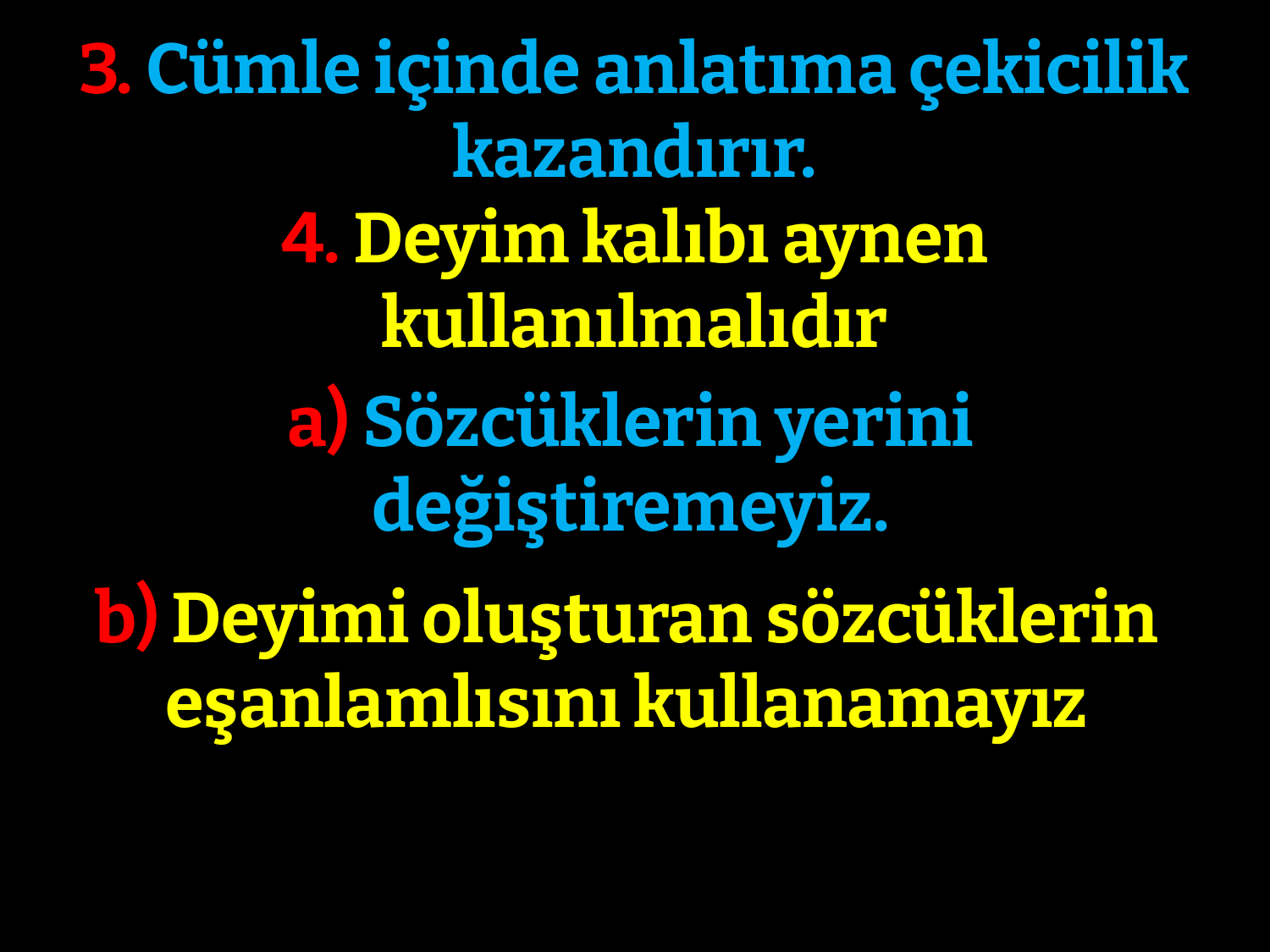

3. Cümle içinde anlatıma çekicilik kazandırır.
4. Deyim kalıbı aynen kullanılmalıdır
#
a) Sözcüklerin yerini değiştiremeyiz.
b) Deyimi oluşturan sözcüklerin eşanlamlısını kullanamayız